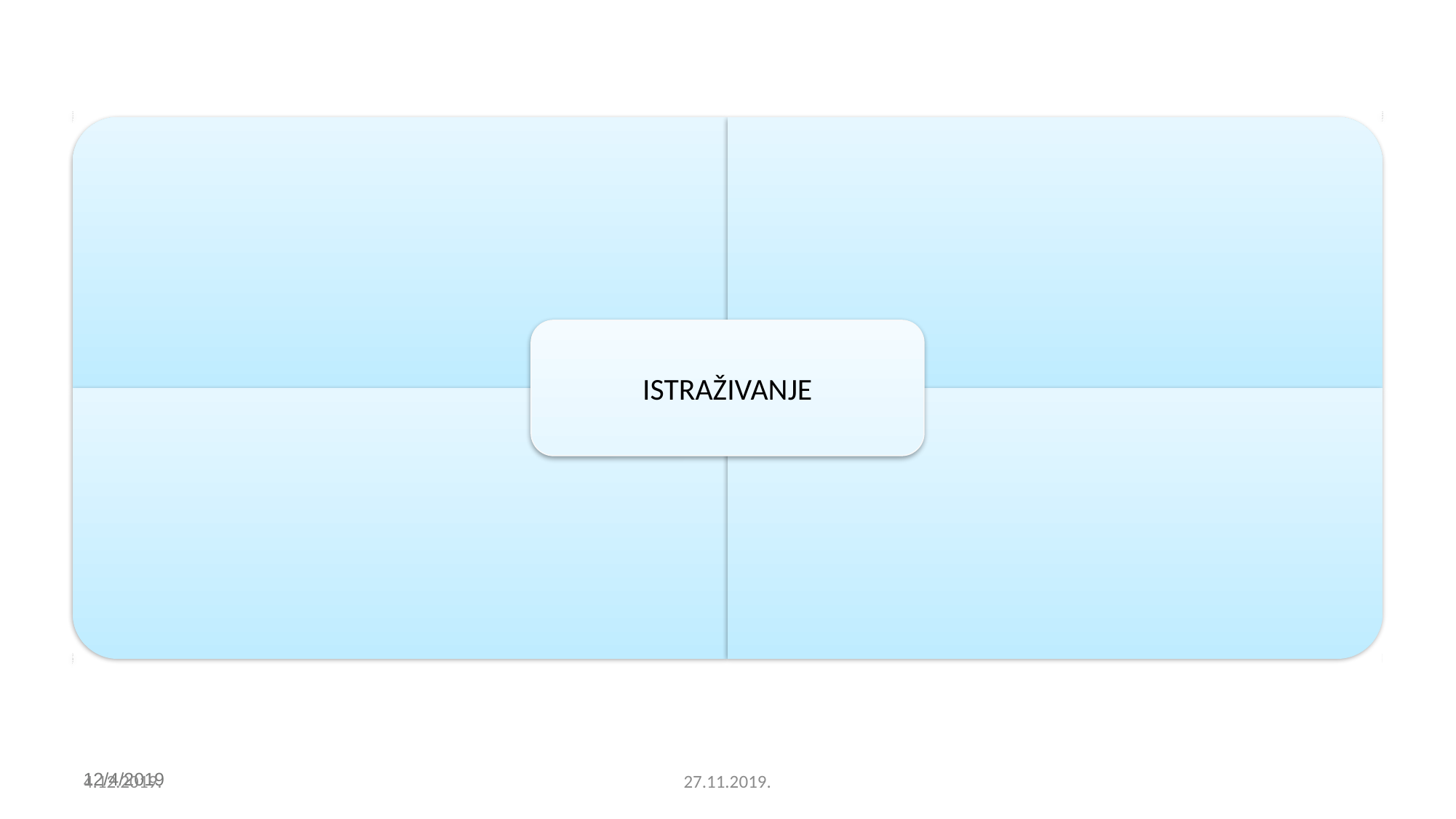

#
ISTRAŽIVANJE
NASTAVNICI
RAVNATELJI
POSLODAVCI
ŽUPANIJSKI UREDI
(OSNIVAČI)
4.12.2019.
27.11.2019.